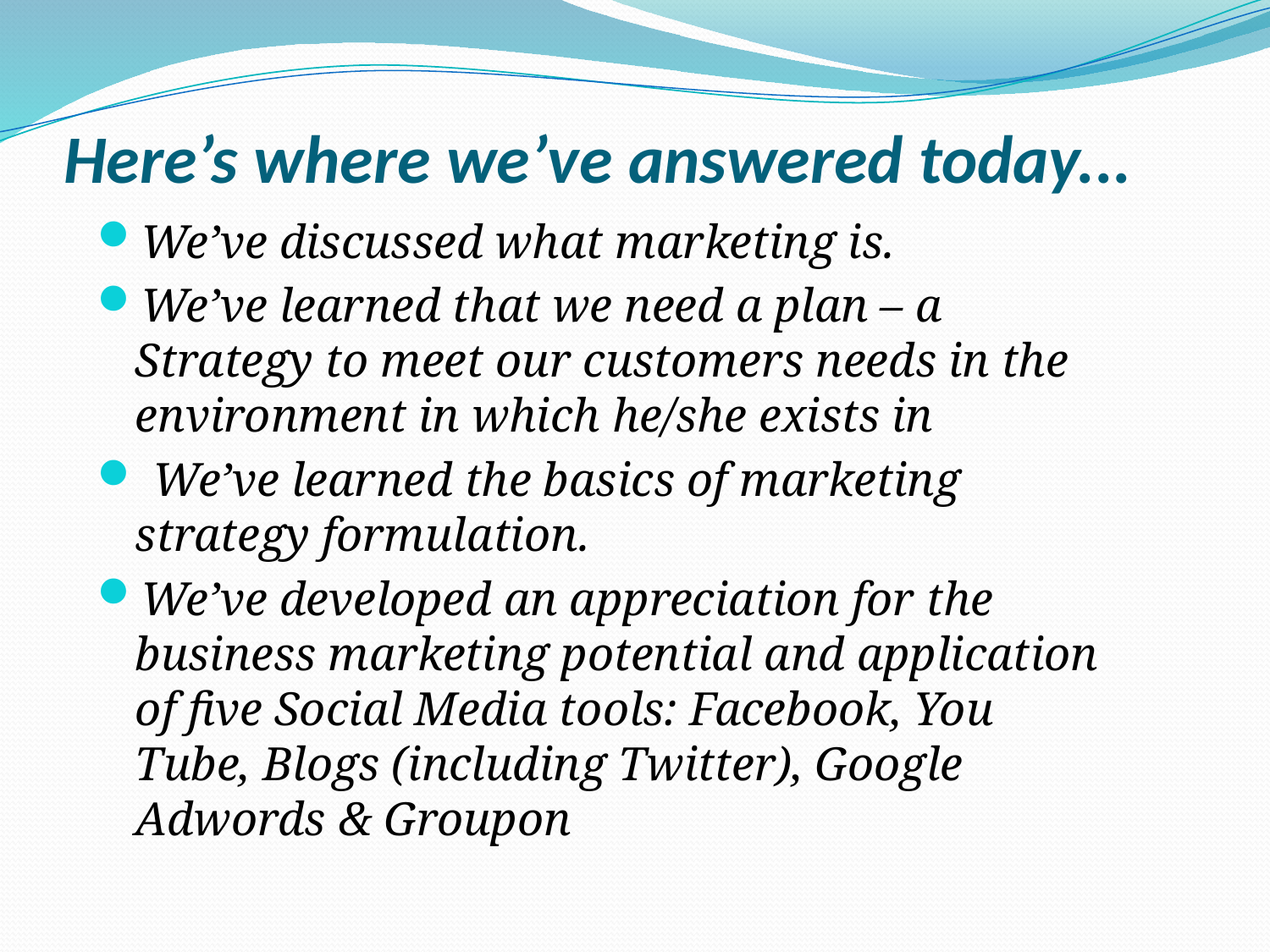

# Here’s where we’ve answered today...
We’ve discussed what marketing is.
We’ve learned that we need a plan – a Strategy to meet our customers needs in the environment in which he/she exists in
 We’ve learned the basics of marketing strategy formulation.
We’ve developed an appreciation for the business marketing potential and application of five Social Media tools: Facebook, You Tube, Blogs (including Twitter), Google Adwords & Groupon